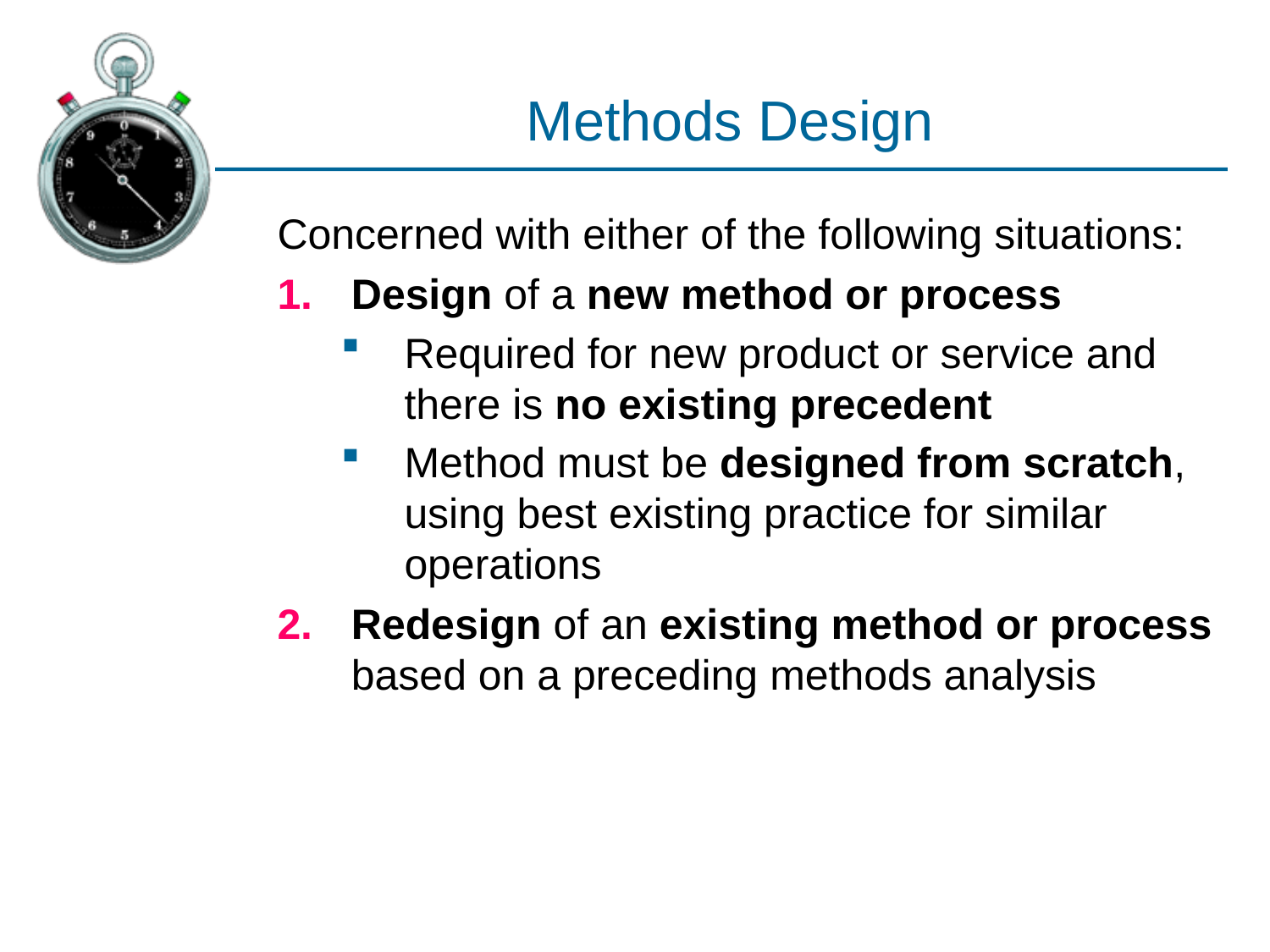

# Methods Design
Concerned with either of the following situations:
Design of a new method or process
Required for new product or service and there is no existing precedent
Method must be designed from scratch, using best existing practice for similar operations
Redesign of an existing method or process based on a preceding methods analysis